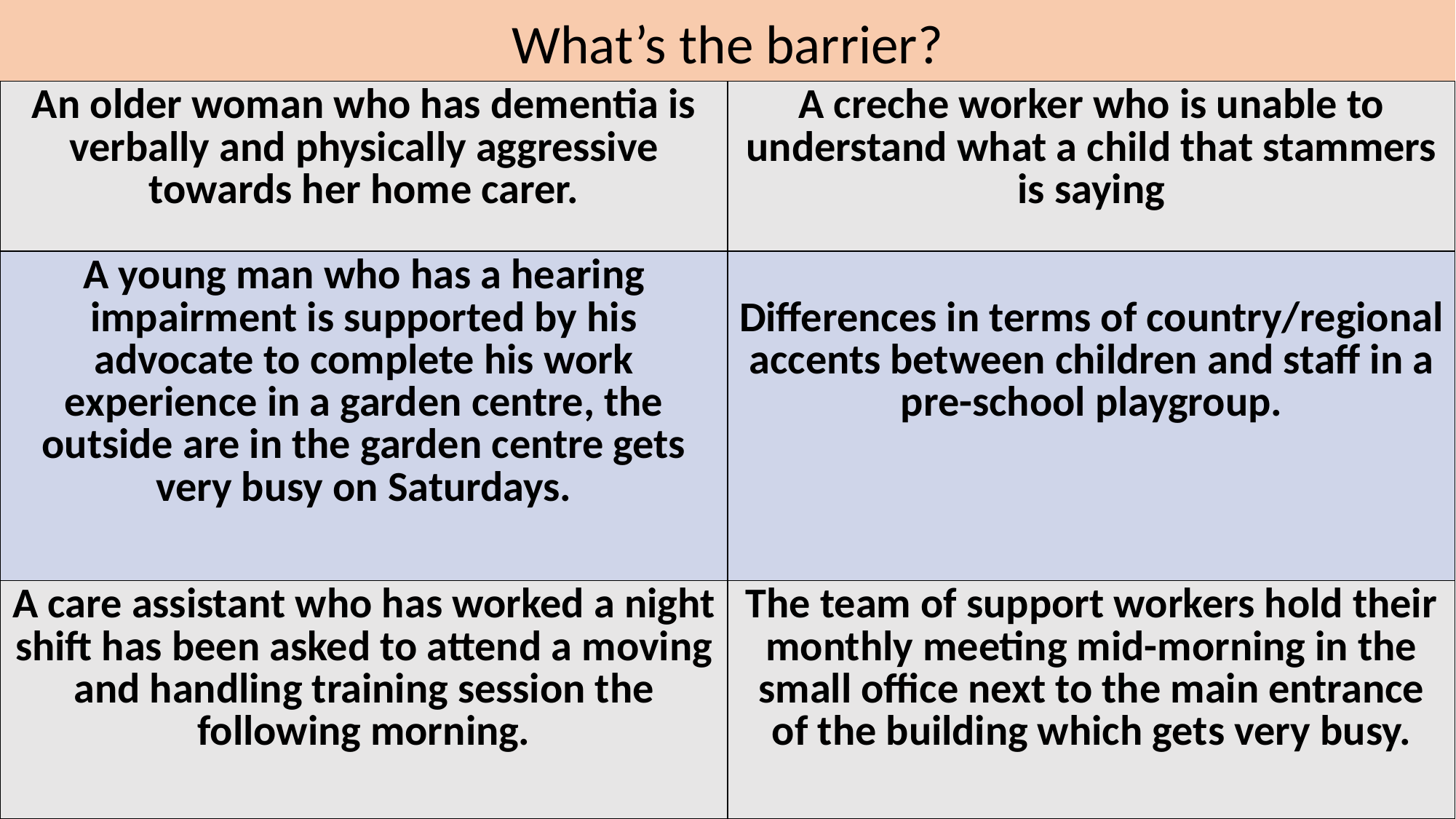

# What’s the barrier?
| An older woman who has dementia is verbally and physically aggressive towards her home carer. | A creche worker who is unable to understand what a child that stammers is saying |
| --- | --- |
| A young man who has a hearing impairment is supported by his advocate to complete his work experience in a garden centre, the outside are in the garden centre gets very busy on Saturdays. | Differences in terms of country/regional accents between children and staff in a pre-school playgroup. |
| A care assistant who has worked a night shift has been asked to attend a moving and handling training session the following morning. | The team of support workers hold their monthly meeting mid-morning in the small office next to the main entrance of the building which gets very busy. |